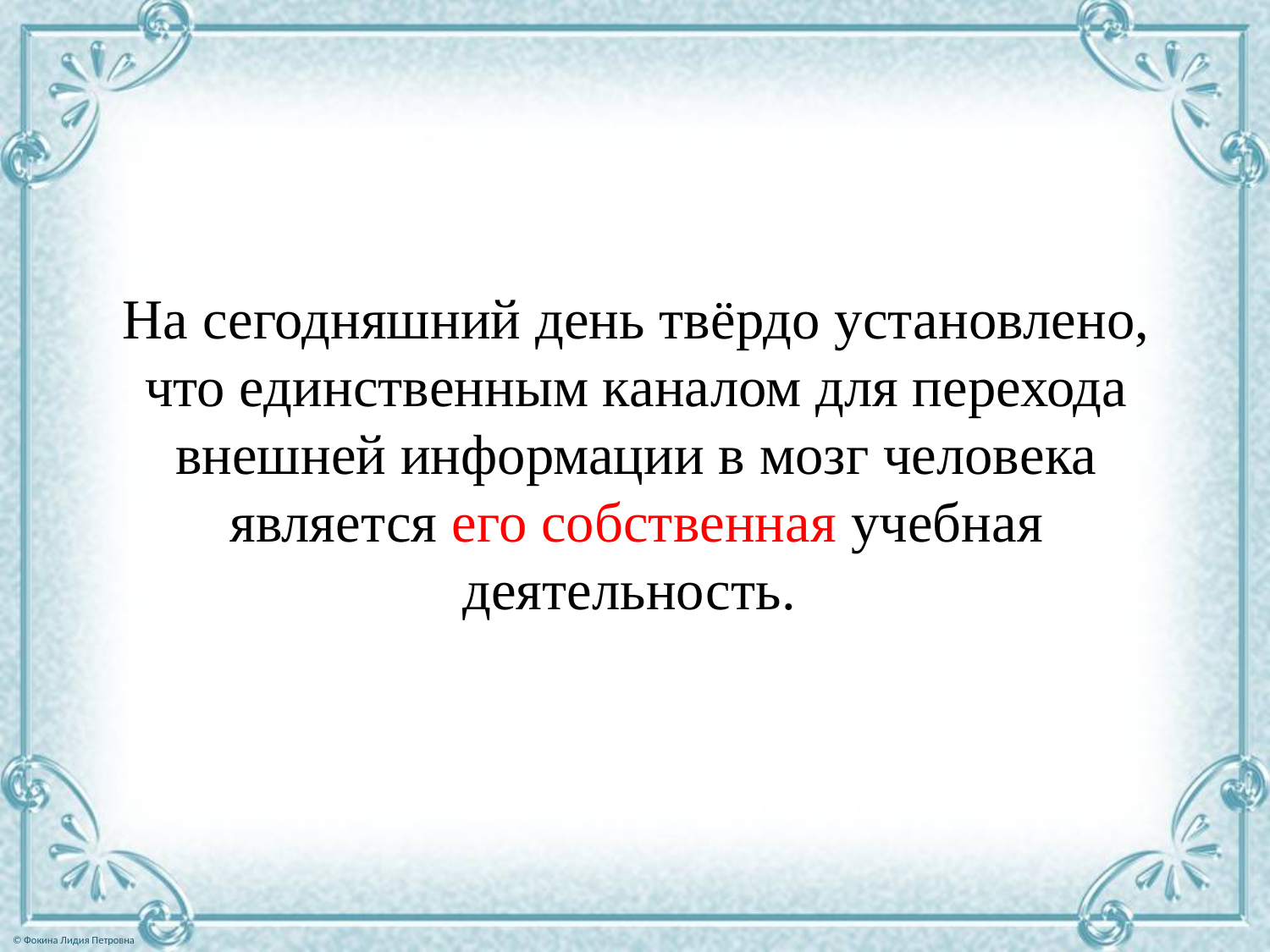

На сегодняшний день твёрдо установлено, что единственным каналом для перехода внешней информации в мозг человека является его собственная учебная деятельность.